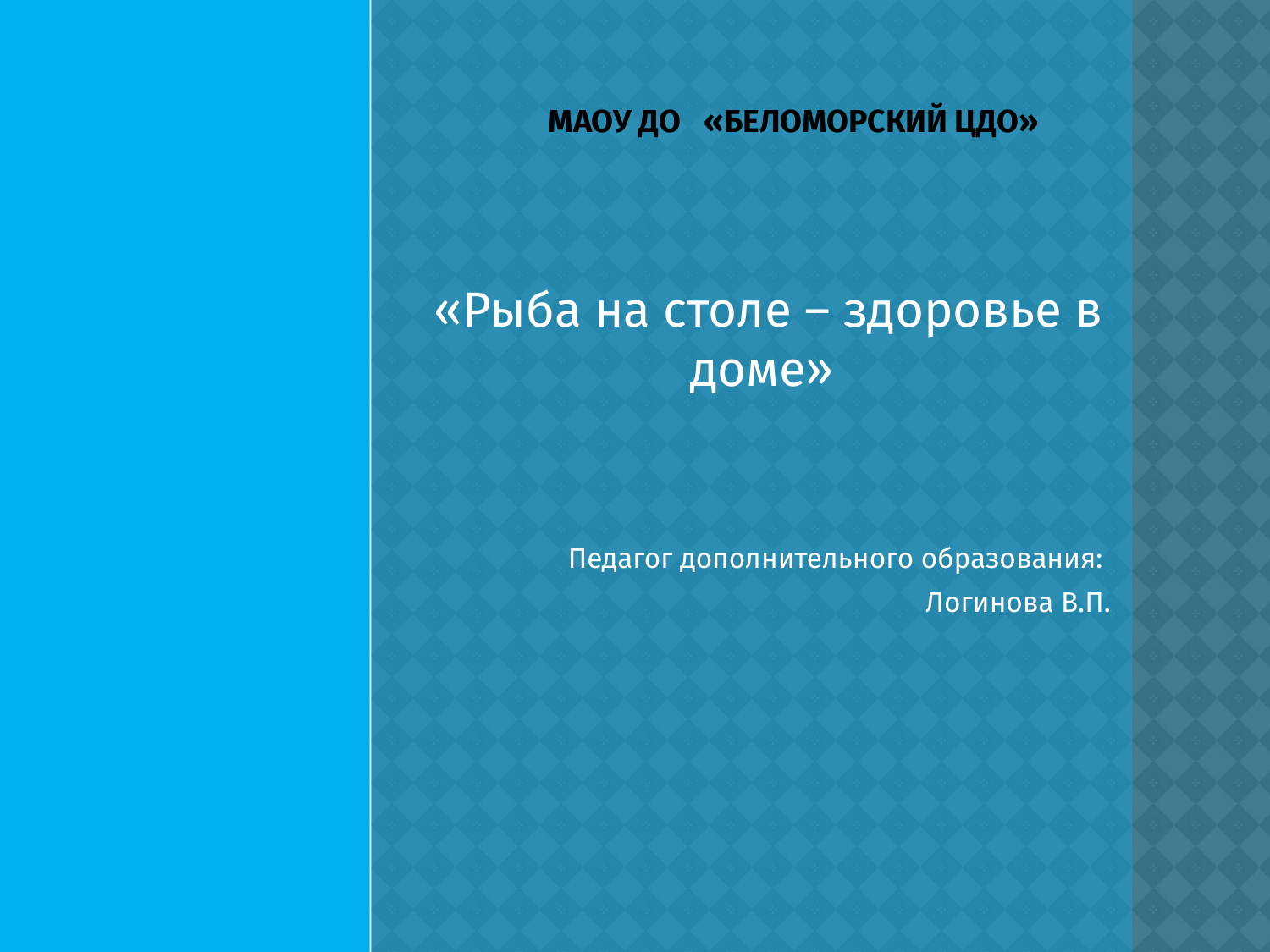

# МАОУ ДО   «Беломорский ЦДО»
 «Рыба на столе – здоровье в доме»

Педагог дополнительного образования:
Логинова В.П.